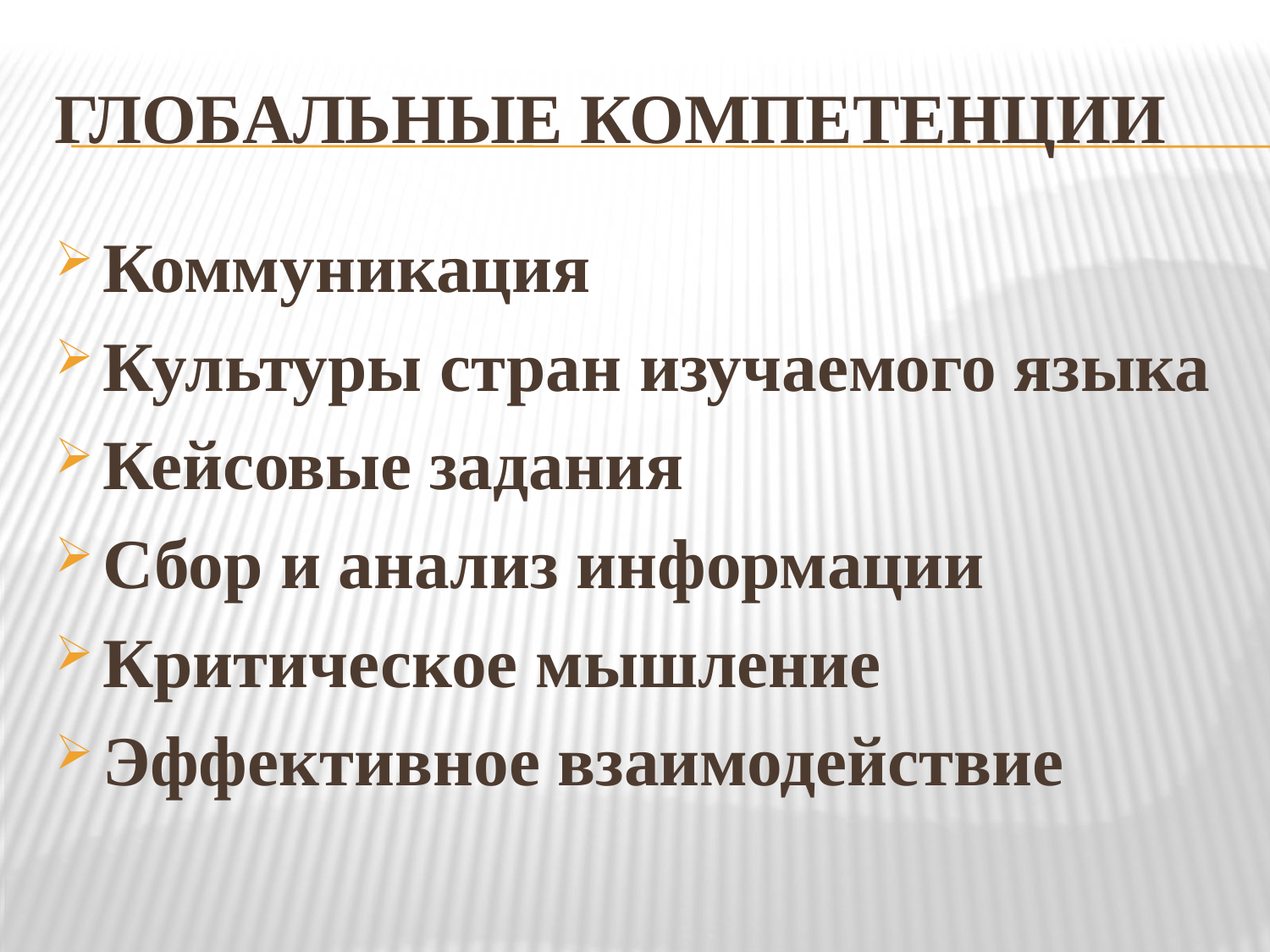

# Глобальные компетенции
Коммуникация
Культуры стран изучаемого языка
Кейсовые задания
Сбор и анализ информации
Критическое мышление
Эффективное взаимодействие